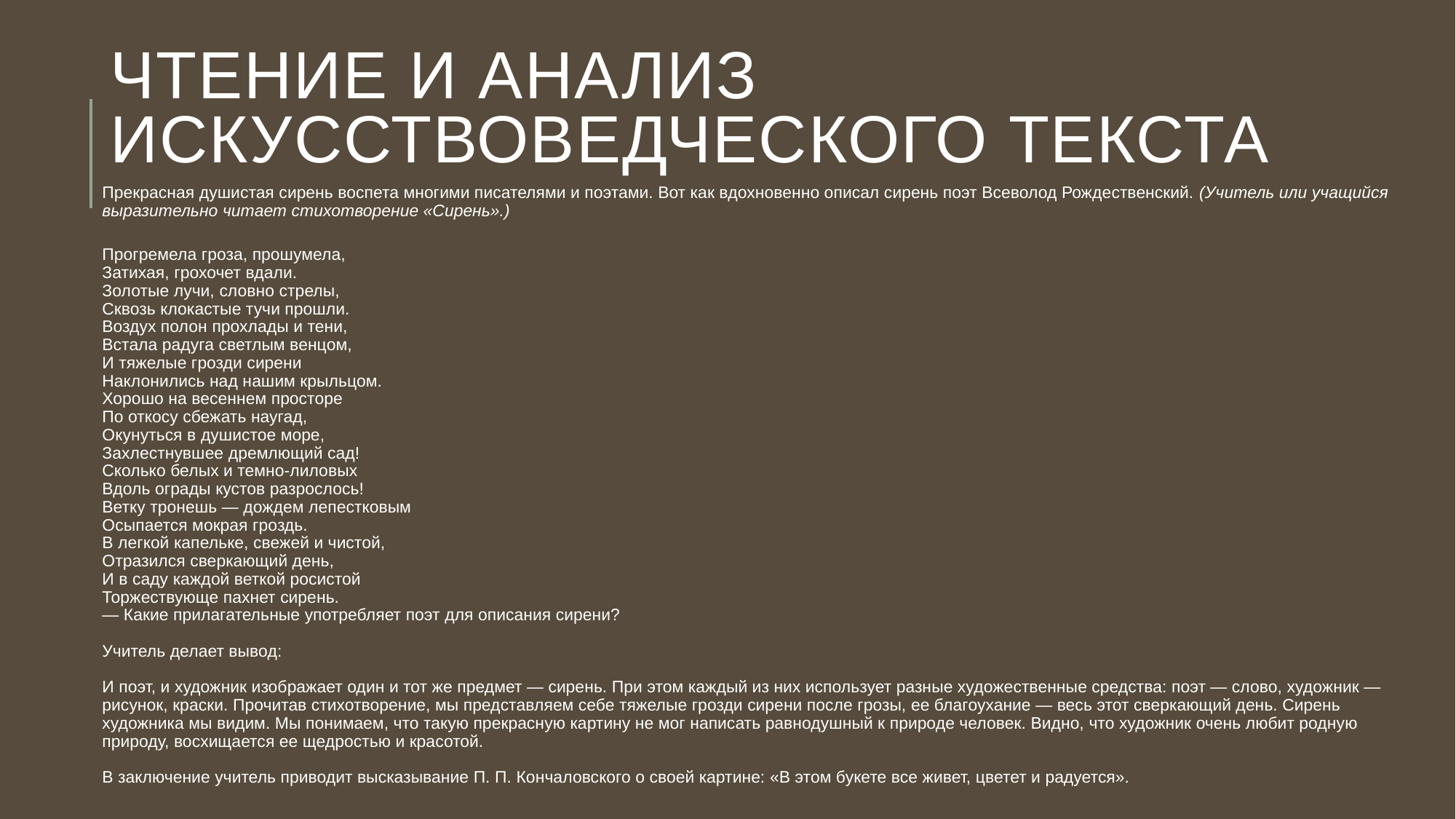

# ЧТЕНИЕ И АНАЛИЗ ИСКУССТВОВЕДЧЕСКОГО ТЕКСТА
Прекрасная душистая сирень воспета многими писателями и поэтами. Вот как вдохновенно описал сирень поэт Всеволод Рождественский. (Учитель или учащийся выразительно читает стихотворение «Сирень».)
Прогремела гроза, прошумела,
Затихая, грохочет вдали.
Золотые лучи, словно стрелы,
Сквозь клокастые тучи прошли.
Воздух полон прохлады и тени,
Встала радуга светлым венцом,
И тяжелые грозди сирени
Наклонились над нашим крыльцом.
Хорошо на весеннем просторе
По откосу сбежать наугад,
Окунуться в душистое море,
Захлестнувшее дремлющий сад!
Сколько белых и темно-лиловых
Вдоль ограды кустов разрослось!
Ветку тронешь — дождем лепестковым
Осыпается мокрая гроздь.
В легкой капельке, свежей и чистой,
Отразился сверкающий день,
И в саду каждой веткой росистой
Торжествующе пахнет сирень.
— Какие прилагательные употребляет поэт для описания сирени? 
Учитель делает вывод:
И поэт, и художник изображает один и тот же предмет — сирень. При этом каждый из них использует разные художественные средства: поэт — слово, художник — рисунок, краски. Прочитав стихотворение, мы представляем себе тяжелые грозди сирени после грозы, ее благоухание — весь этот сверкающий день. Сирень художника мы видим. Мы понимаем, что такую прекрасную картину не мог написать равнодушный к природе человек. Видно, что художник очень любит родную природу, восхищается ее щедростью и красотой.
В заключение учитель приводит высказывание П. П. Кончаловского о своей картине: «В этом букете все живет, цветет и радуется».